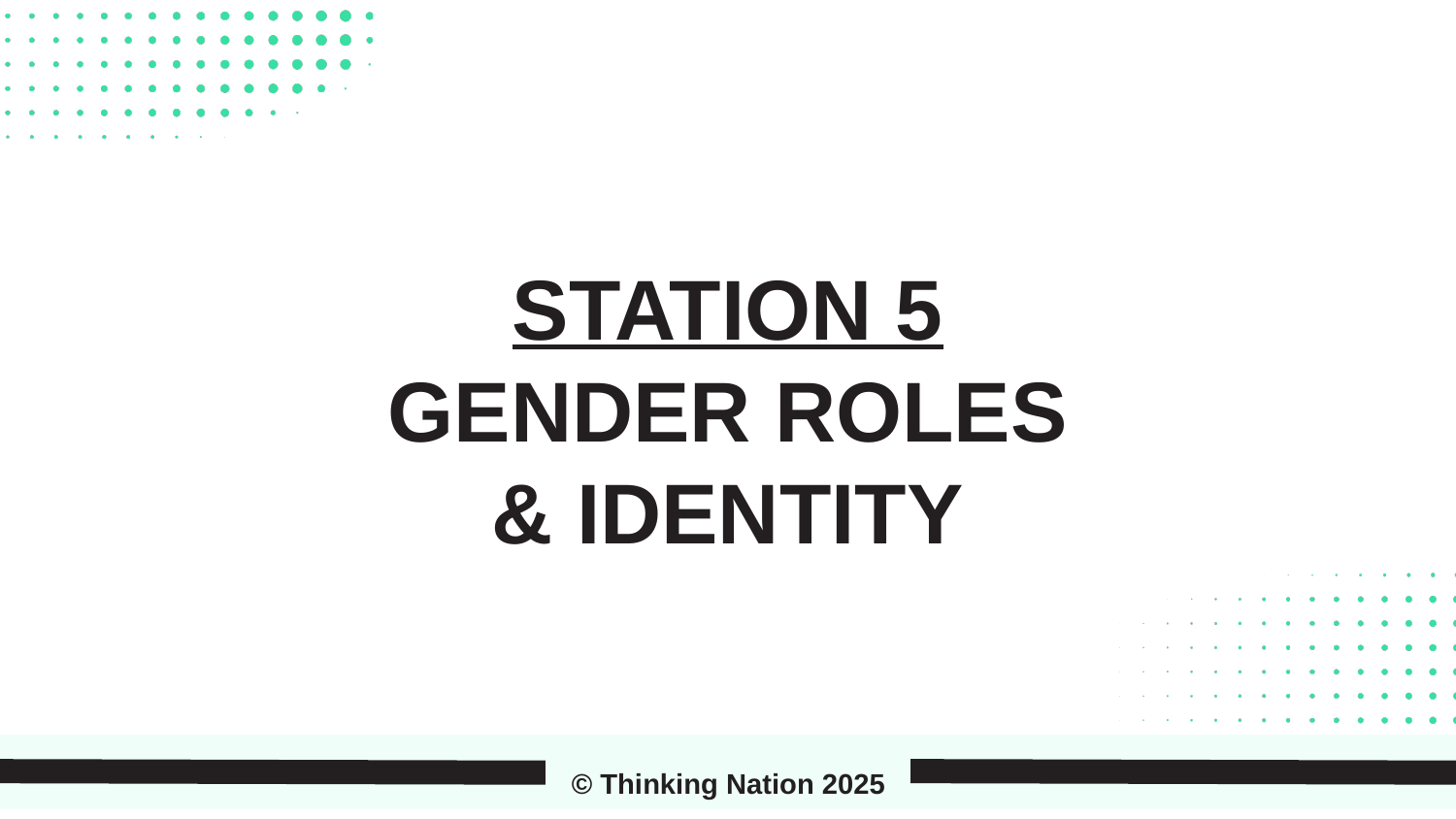

STATION 5
GENDER ROLES
& IDENTITY

© Thinking Nation 2025